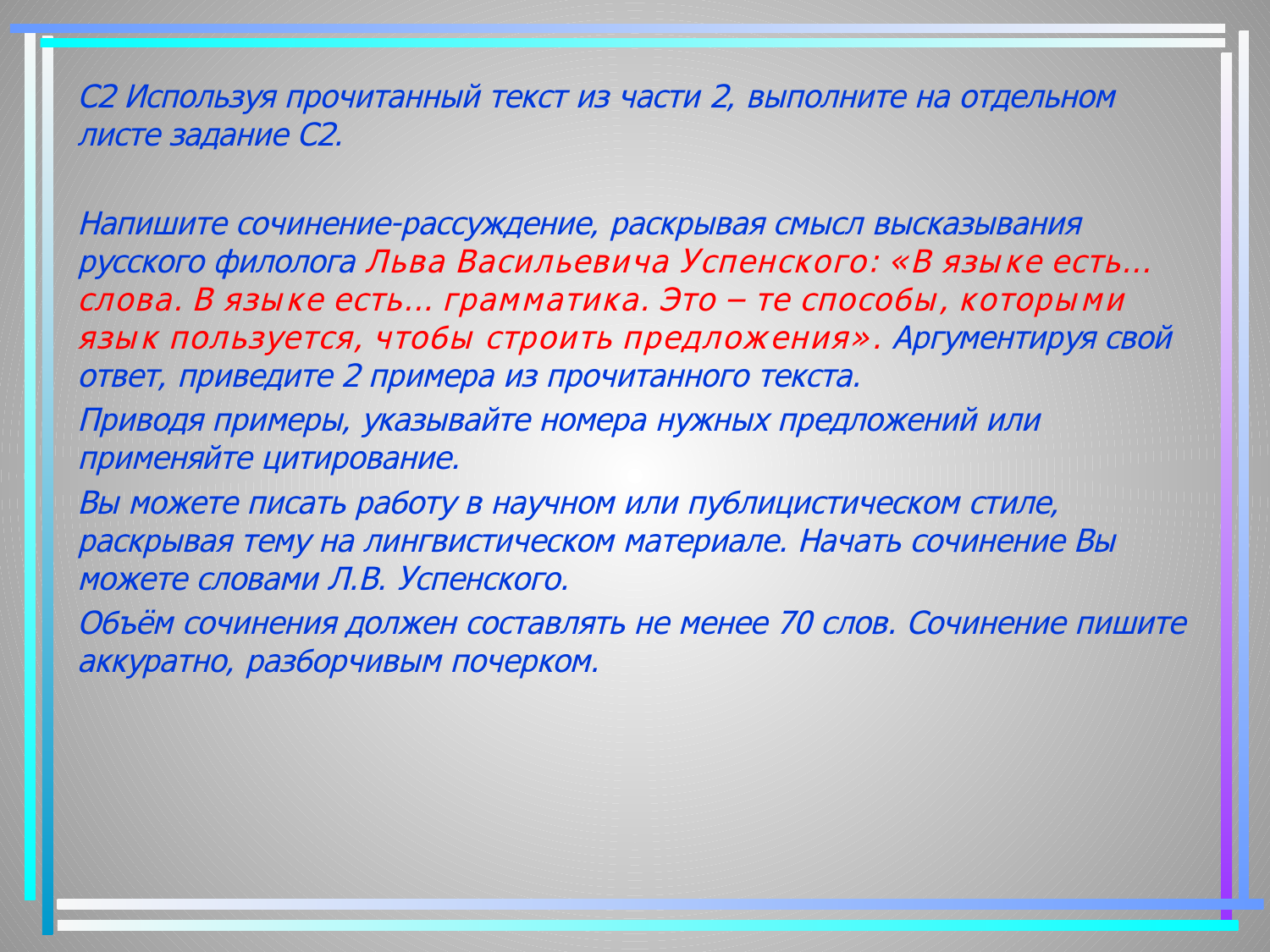

С2 Используя прочитанный текст из части 2, выполните на отдельном листе задание С2.

Напишите сочинение-рассуждение, раскрывая смысл высказывания русского филолога Льва Васильевича Успенского: «В языке есть... слова. В языке есть... грамматика. Это – те способы, которыми язык пользуется, чтобы строить предложения». Аргументируя свой ответ, приведите 2 примера из прочитанного текста.
Приводя примеры, указывайте номера нужных предложений или применяйте цитирование.
Вы можете писать работу в научном или публицистическом стиле, раскрывая тему на лингвистическом материале. Начать сочинение Вы можете словами Л.В. Успенского.
Объём сочинения должен составлять не менее 70 слов. Сочинение пишите аккуратно, разборчивым почерком.